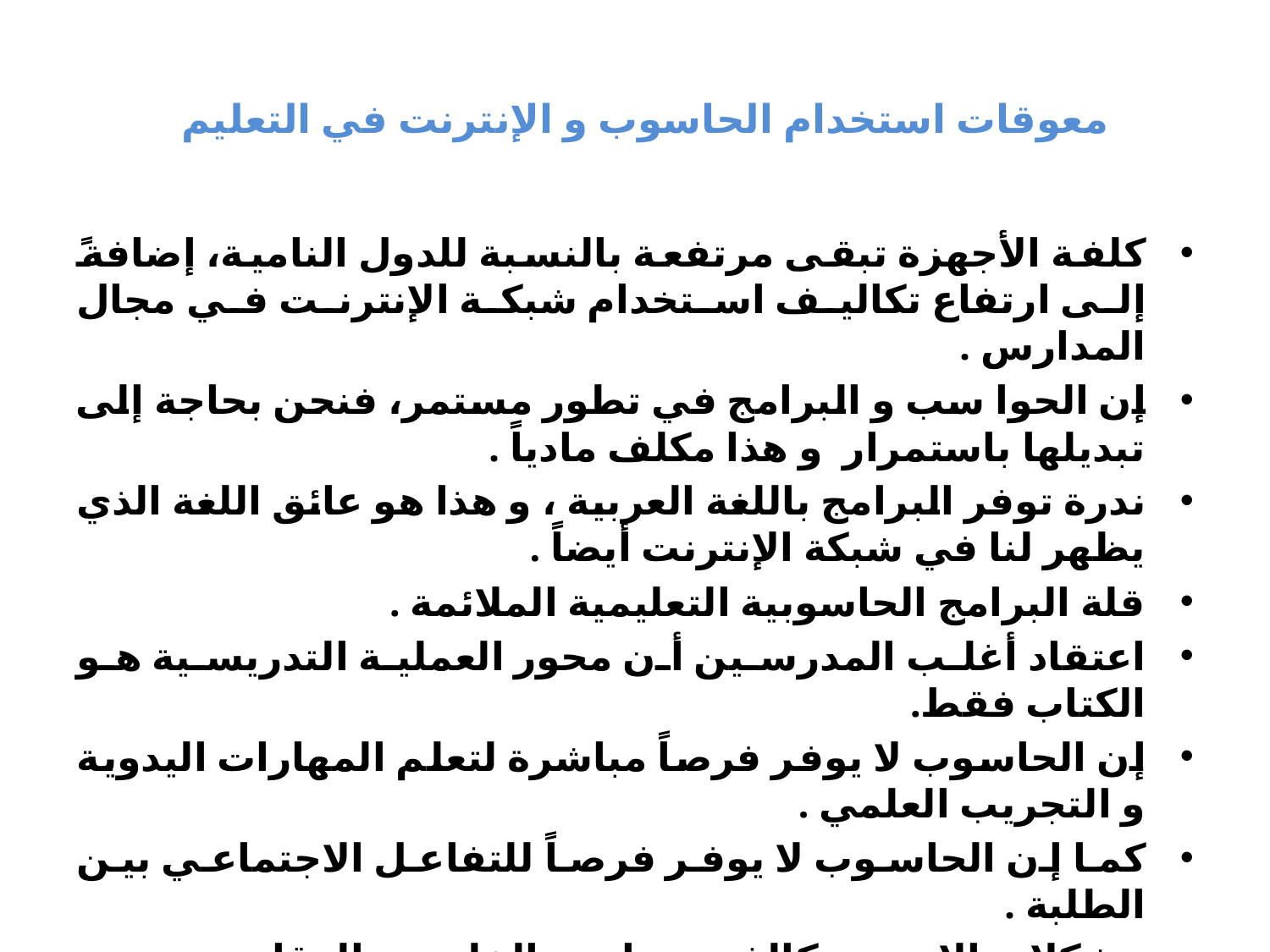

# معوقات استخدام الحاسوب و الإنترنت في التعليم
كلفة الأجهزة تبقى مرتفعة بالنسبة للدول النامية، إضافةً إلى ارتفاع تكاليف استخدام شبكة الإنترنت في مجال المدارس .
إن الحوا سب و البرامج في تطور مستمر، فنحن بحاجة إلى تبديلها باستمرار  و هذا مكلف مادياً .
ندرة توفر البرامج باللغة العربية ، و هذا هو عائق اللغة الذي يظهر لنا في شبكة الإنترنت أيضاً .
قلة البرامج الحاسوبية التعليمية الملائمة .
اعتقاد أغلب المدرسين أن محور العملية التدريسية هو الكتاب فقط.
إن الحاسوب لا يوفر فرصاً مباشرة لتعلم المهارات اليدوية و التجريب العلمي .
كما إن الحاسوب لا يوفر فرصاً للتفاعل الاجتماعي بين الطلبة .
مشكلات الإنترنت كالفيروسات و الخلو من الرقابة .
جلوس الطالب فترات طويلة أمام الحاسوب قد يؤثر عليه صحياً وعصبياً .